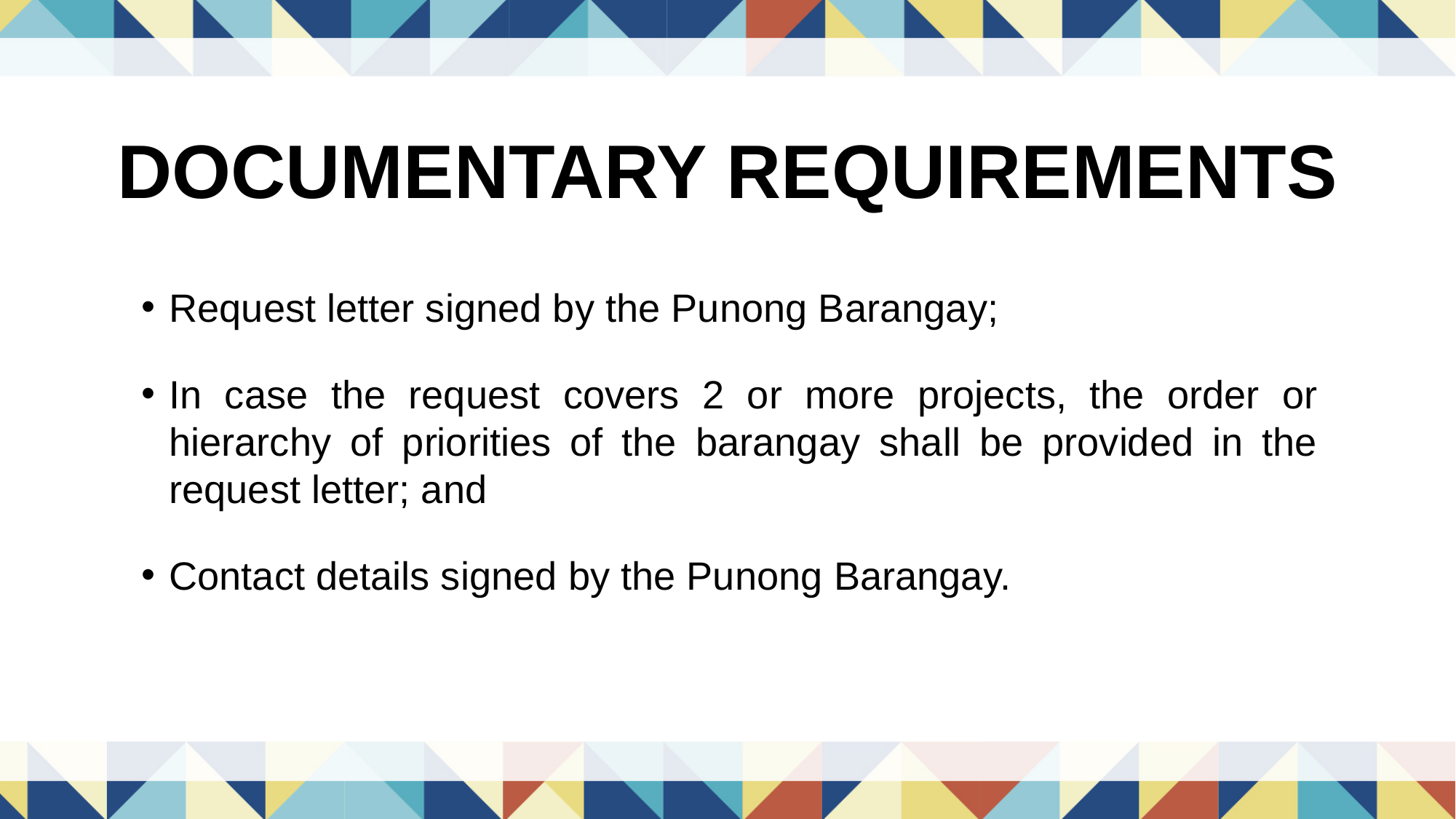

DOCUMENTARY REQUIREMENTS
Request letter signed by the Punong Barangay;

In case the request covers 2 or more projects, the order or hierarchy of priorities of the barangay shall be provided in the request letter; and

Contact details signed by the Punong Barangay.